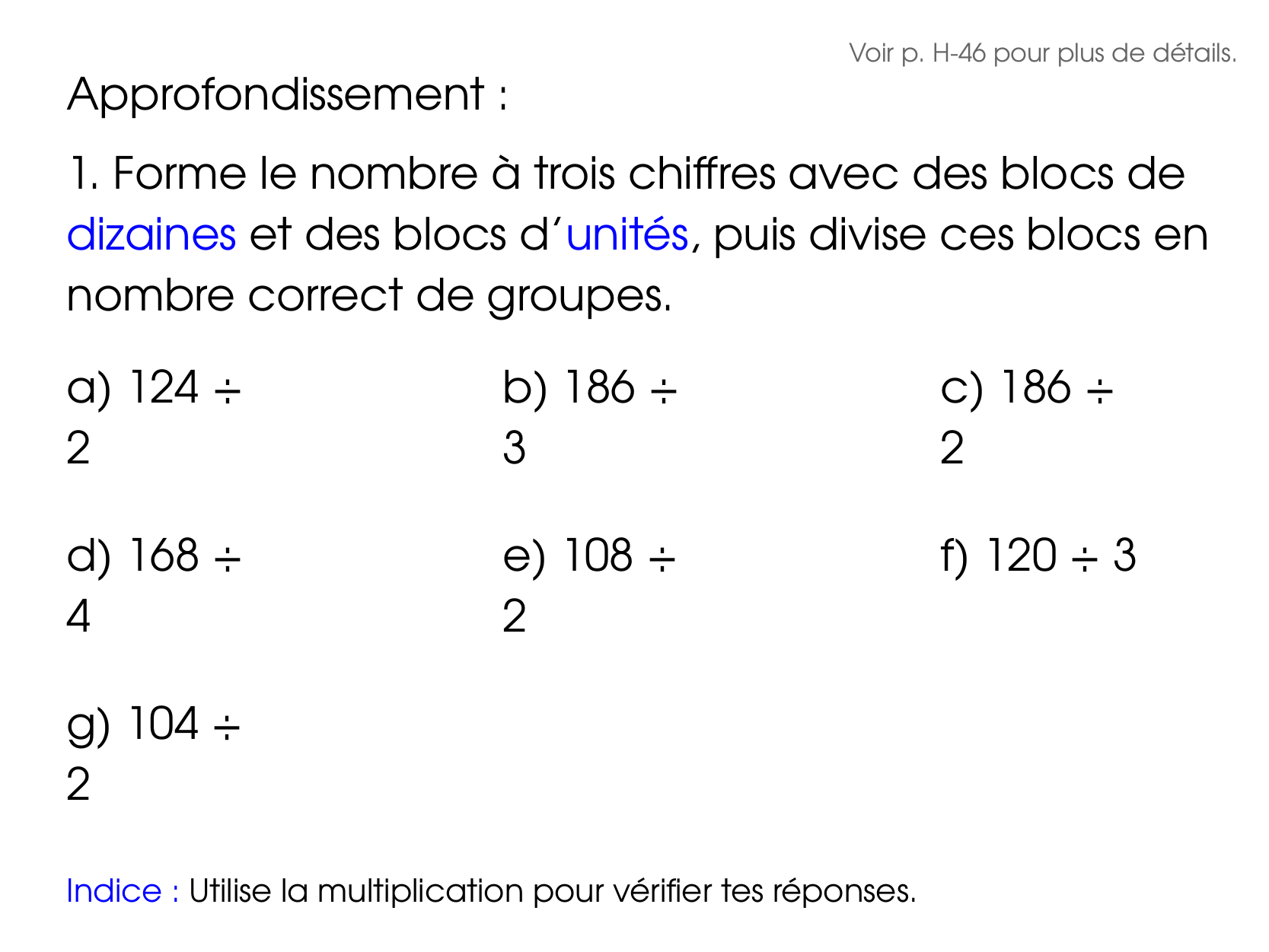

Voir p. H-46 pour plus de détails.
Approfondissement :
1. Forme le nombre à trois chiffres avec des blocs de dizaines et des blocs d’unités, puis divise ces blocs en nombre correct de groupes.
a) 124 ÷ 2
b) 186 ÷ 3
c) 186 ÷ 2
d) 168 ÷ 4
e) 108 ÷ 2
f) 120 ÷ 3
g) 104 ÷ 2
Indice : Utilise la multiplication pour vérifier tes réponses.